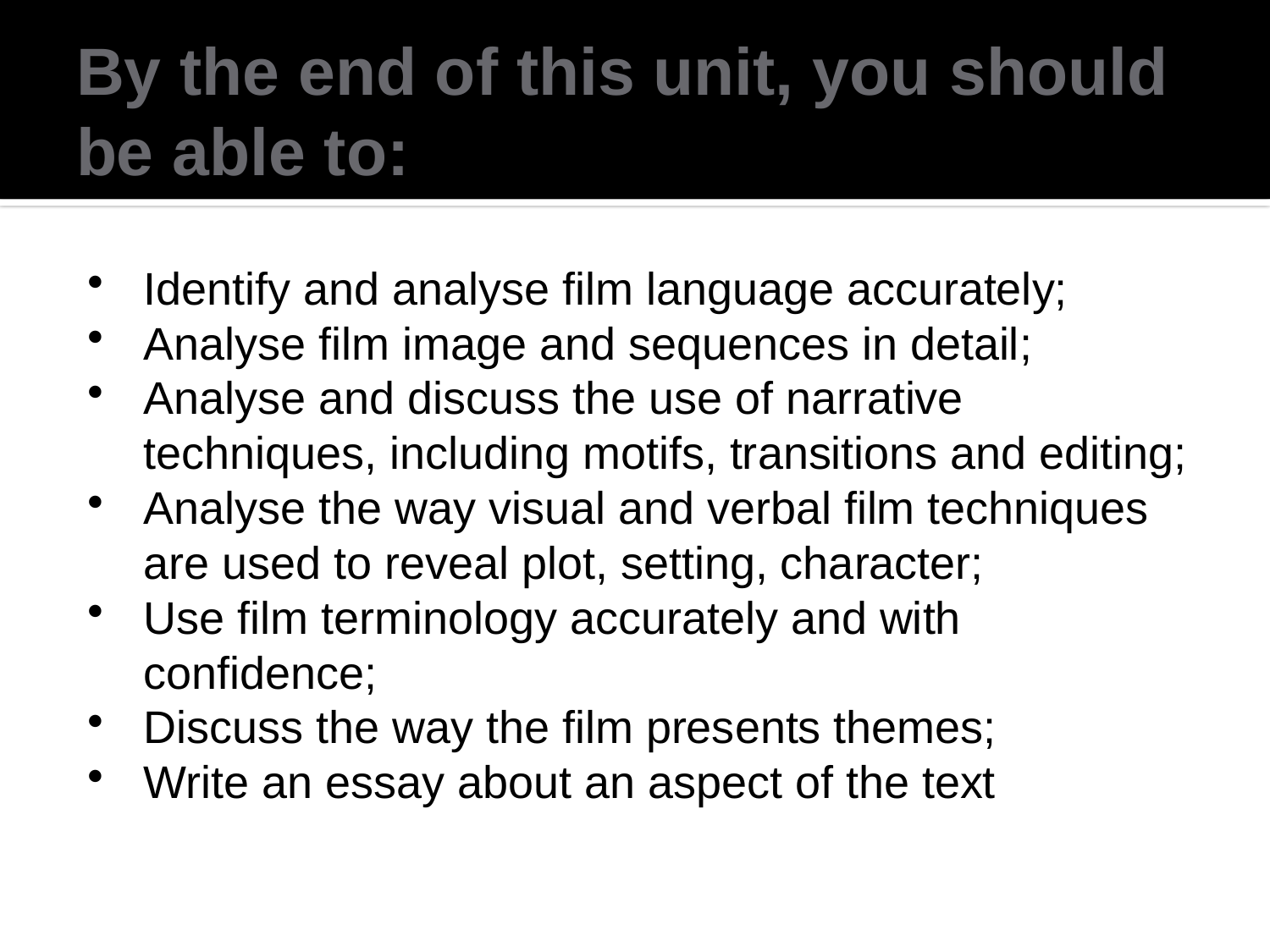

# By the end of this unit, you should be able to:
Identify and analyse film language accurately;
Analyse film image and sequences in detail;
Analyse and discuss the use of narrative techniques, including motifs, transitions and editing;
Analyse the way visual and verbal film techniques are used to reveal plot, setting, character;
Use film terminology accurately and with confidence;
Discuss the way the film presents themes;
Write an essay about an aspect of the text